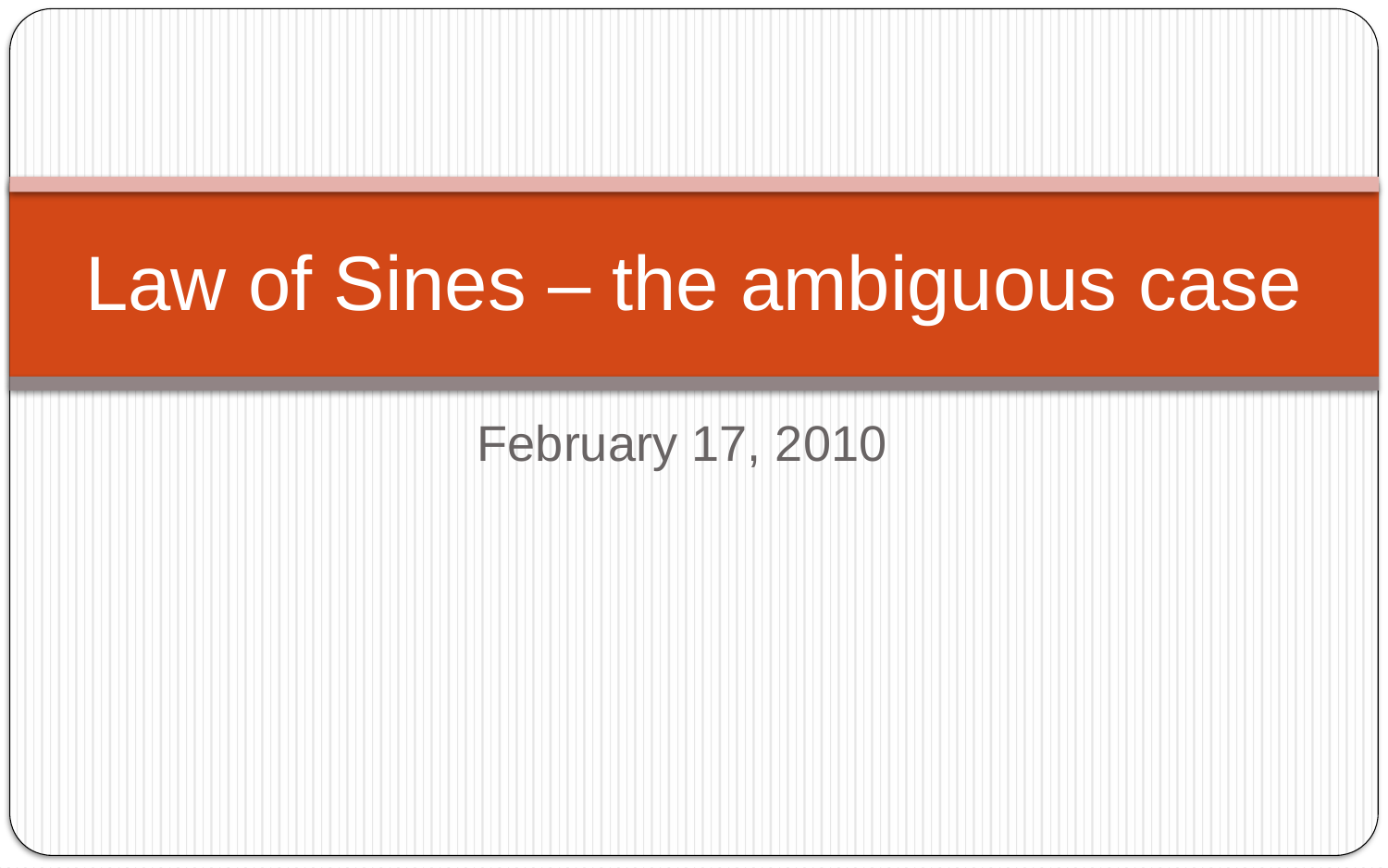

# Law of Sines – the ambiguous case
February 17, 2010